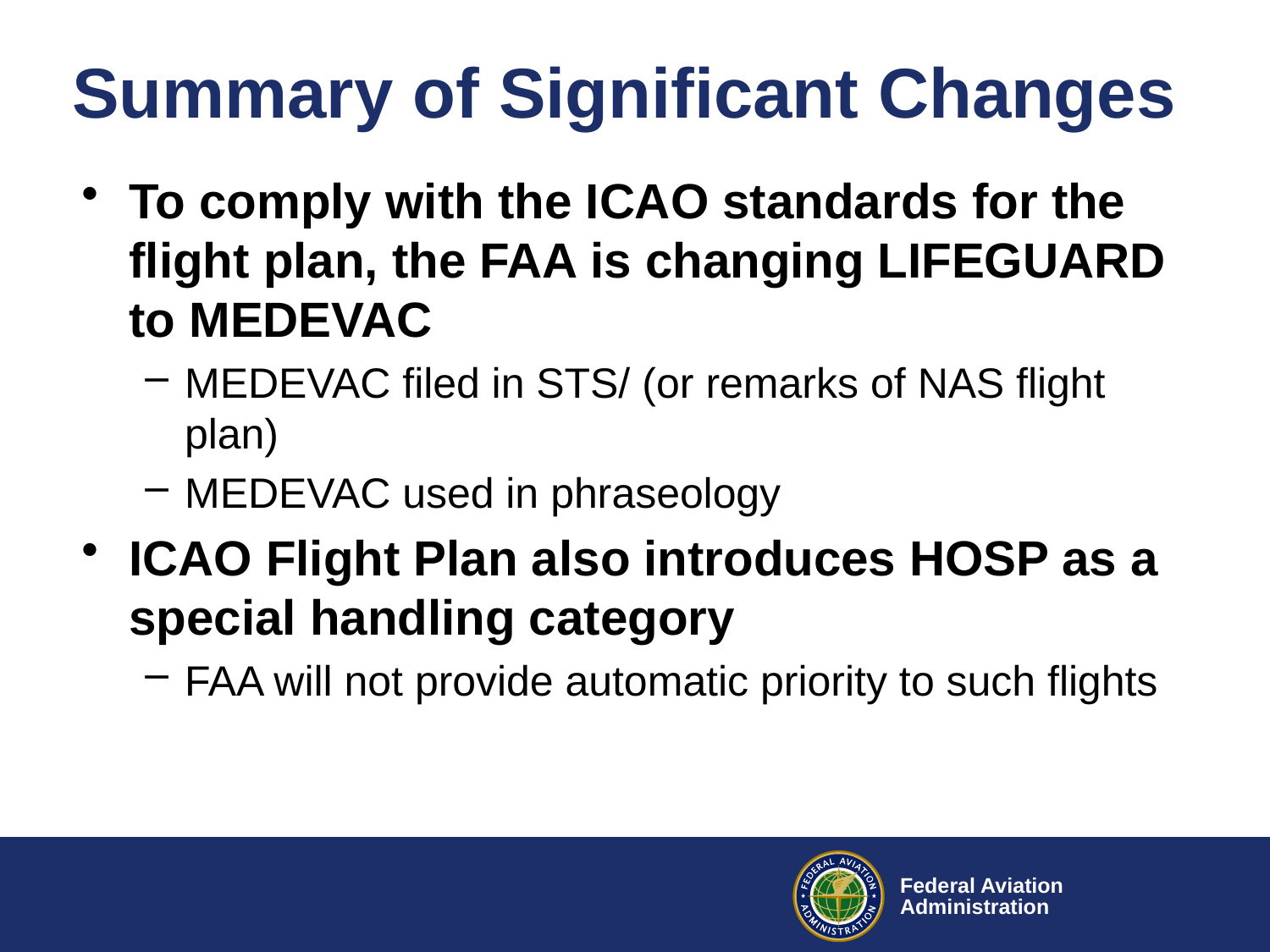

# Summary of Significant Changes
To comply with the ICAO standards for the flight plan, the FAA is changing LIFEGUARD to MEDEVAC
MEDEVAC filed in STS/ (or remarks of NAS flight plan)
MEDEVAC used in phraseology
ICAO Flight Plan also introduces HOSP as a special handling category
FAA will not provide automatic priority to such flights